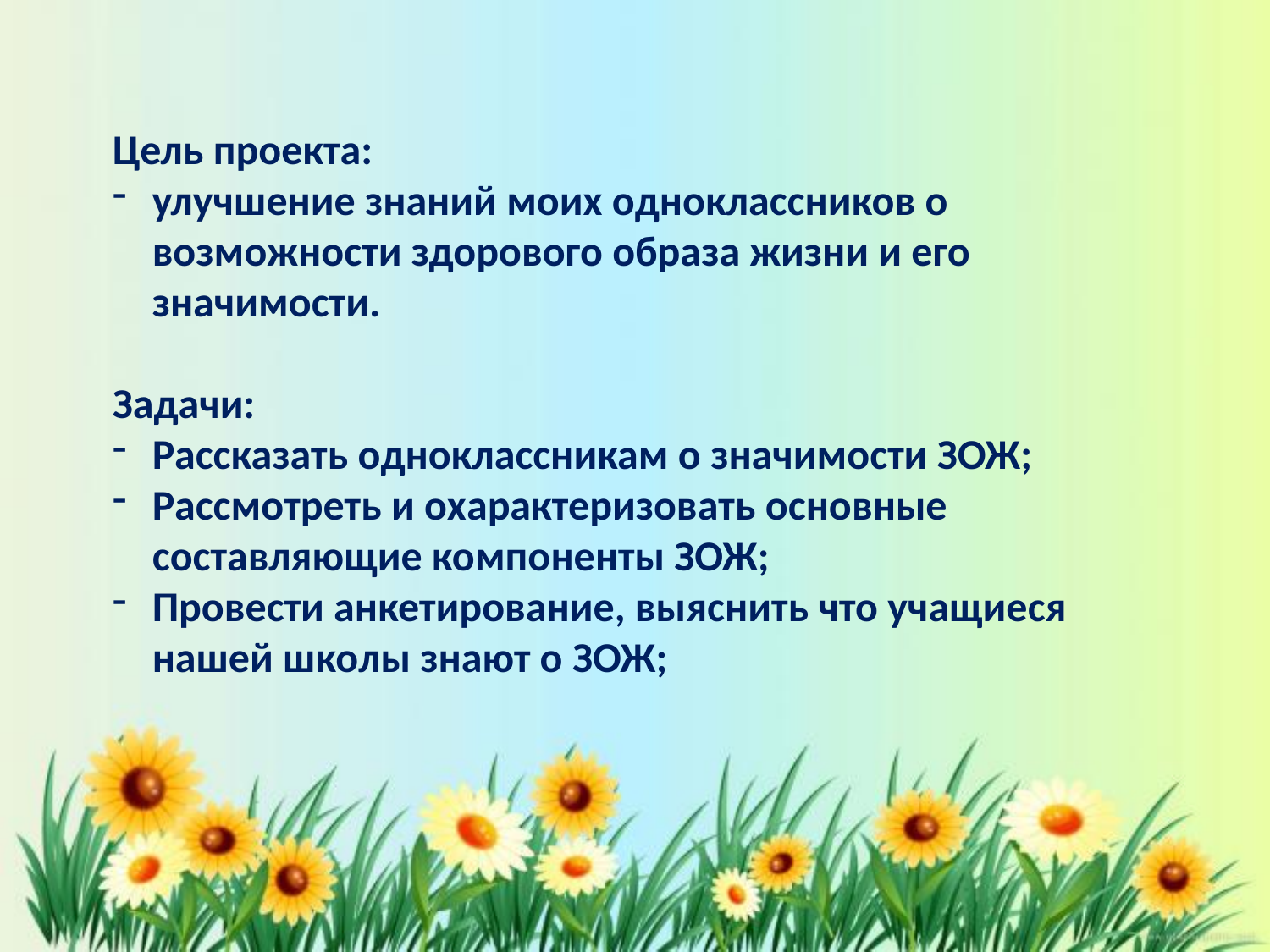

Цель проекта:
улучшение знаний моих одноклассников о возможности здорового образа жизни и его значимости.

Задачи:
Рассказать одноклассникам о значимости ЗОЖ;
Рассмотреть и охарактеризовать основные составляющие компоненты ЗОЖ;
Провести анкетирование, выяснить что учащиеся нашей школы знают о ЗОЖ;